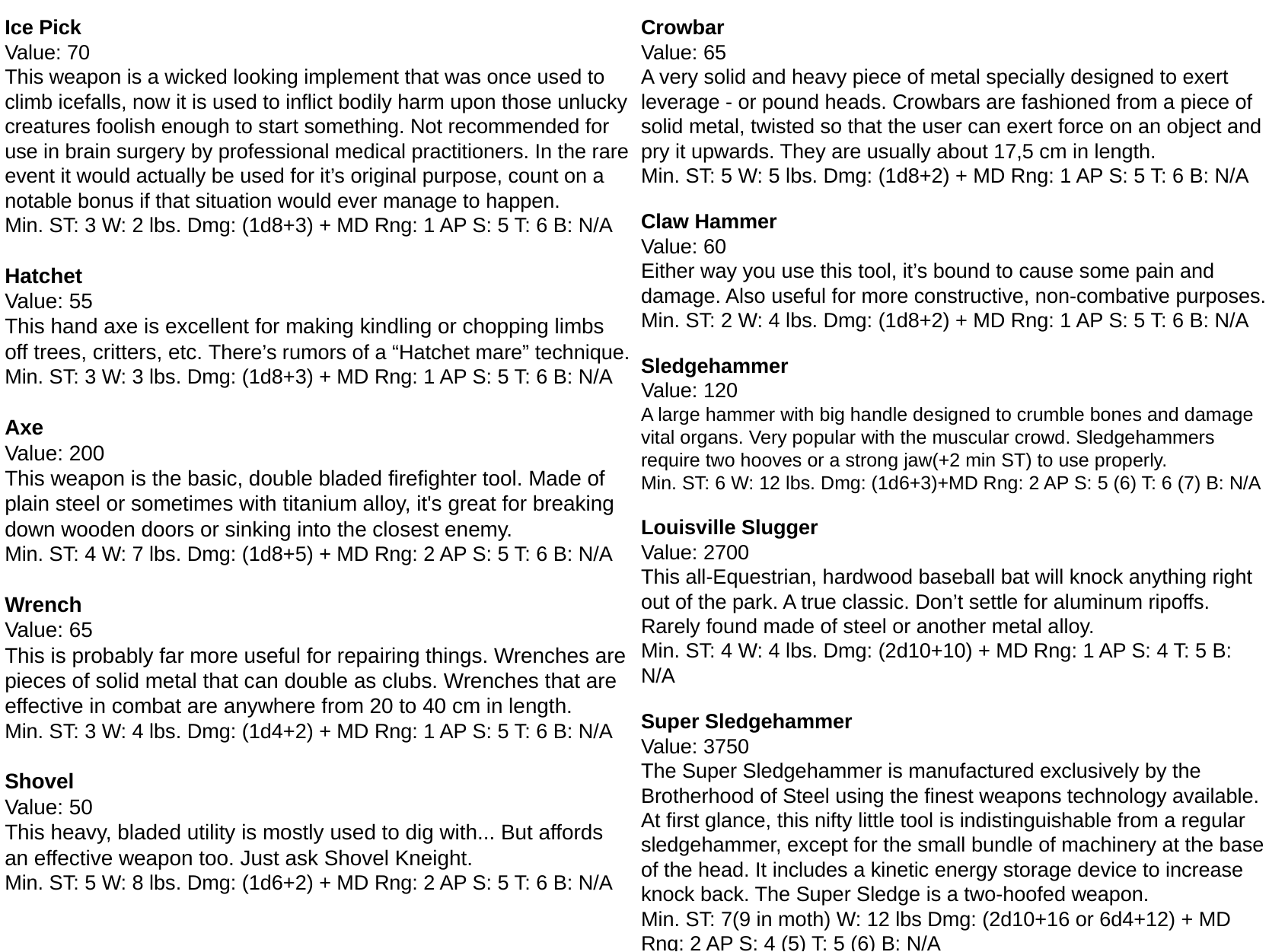

Crowbar
Value: 65
A very solid and heavy piece of metal specially designed to exert leverage - or pound heads. Crowbars are fashioned from a piece of solid metal, twisted so that the user can exert force on an object and pry it upwards. They are usually about 17,5 cm in length.
Min. ST: 5 W: 5 lbs. Dmg: (1d8+2) + MD Rng: 1 AP S: 5 T: 6 B: N/A

Claw Hammer
Value: 60
Either way you use this tool, it’s bound to cause some pain and damage. Also useful for more constructive, non-combative purposes.
Min. ST: 2 W: 4 lbs. Dmg: (1d8+2) + MD Rng: 1 AP S: 5 T: 6 B: N/A

Sledgehammer
Value: 120
A large hammer with big handle designed to crumble bones and damage vital organs. Very popular with the muscular crowd. Sledgehammers require two hooves or a strong jaw(+2 min ST) to use properly.
Min. ST: 6 W: 12 lbs. Dmg: (1d6+3)+MD Rng: 2 AP S: 5 (6) T: 6 (7) B: N/A

Louisville Slugger
Value: 2700
This all-Equestrian, hardwood baseball bat will knock anything right out of the park. A true classic. Don’t settle for aluminum ripoffs. Rarely found made of steel or another metal alloy.
Min. ST: 4 W: 4 lbs. Dmg: (2d10+10) + MD Rng: 1 AP S: 4 T: 5 B: N/A

Super Sledgehammer
Value: 3750
The Super Sledgehammer is manufactured exclusively by the Brotherhood of Steel using the finest weapons technology available. At first glance, this nifty little tool is indistinguishable from a regular sledgehammer, except for the small bundle of machinery at the base of the head. It includes a kinetic energy storage device to increase knock back. The Super Sledge is a two-hoofed weapon.
Min. ST: 7(9 in moth) W: 12 lbs Dmg: (2d10+16 or 6d4+12) + MD Rng: 2 AP S: 4 (5) T: 5 (6) B: N/A

Ice Pick
Value: 70
This weapon is a wicked looking implement that was once used to climb icefalls, now it is used to inflict bodily harm upon those unlucky creatures foolish enough to start something. Not recommended for use in brain surgery by professional medical practitioners. In the rare event it would actually be used for it’s original purpose, count on a notable bonus if that situation would ever manage to happen.
Min. ST: 3 W: 2 lbs. Dmg: (1d8+3) + MD Rng: 1 AP S: 5 T: 6 B: N/A

Hatchet
Value: 55
This hand axe is excellent for making kindling or chopping limbs off trees, critters, etc. There’s rumors of a “Hatchet mare” technique.
Min. ST: 3 W: 3 lbs. Dmg: (1d8+3) + MD Rng: 1 AP S: 5 T: 6 B: N/A

Axe
Value: 200
This weapon is the basic, double bladed firefighter tool. Made of plain steel or sometimes with titanium alloy, it's great for breaking down wooden doors or sinking into the closest enemy.
Min. ST: 4 W: 7 lbs. Dmg: (1d8+5) + MD Rng: 2 AP S: 5 T: 6 B: N/A

Wrench
Value: 65
This is probably far more useful for repairing things. Wrenches are pieces of solid metal that can double as clubs. Wrenches that are effective in combat are anywhere from 20 to 40 cm in length.
Min. ST: 3 W: 4 lbs. Dmg: (1d4+2) + MD Rng: 1 AP S: 5 T: 6 B: N/A

Shovel
Value: 50
This heavy, bladed utility is mostly used to dig with... But affords an effective weapon too. Just ask Shovel Kneight.
Min. ST: 5 W: 8 lbs. Dmg: (1d6+2) + MD Rng: 2 AP S: 5 T: 6 B: N/A